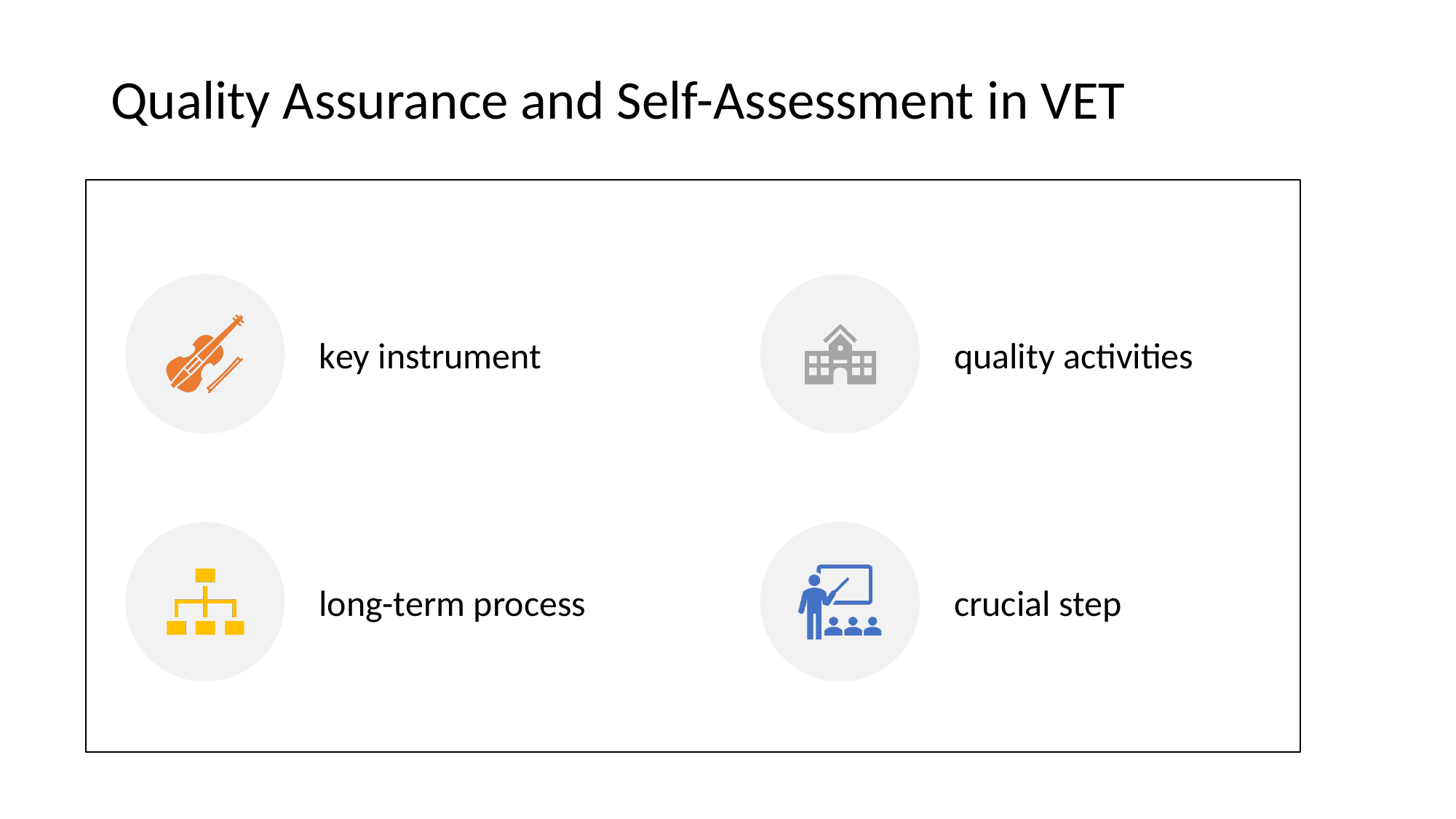

# Quality Assurance and Self-Assessment in VET

key instrument
quality activities
long-term process
crucial step